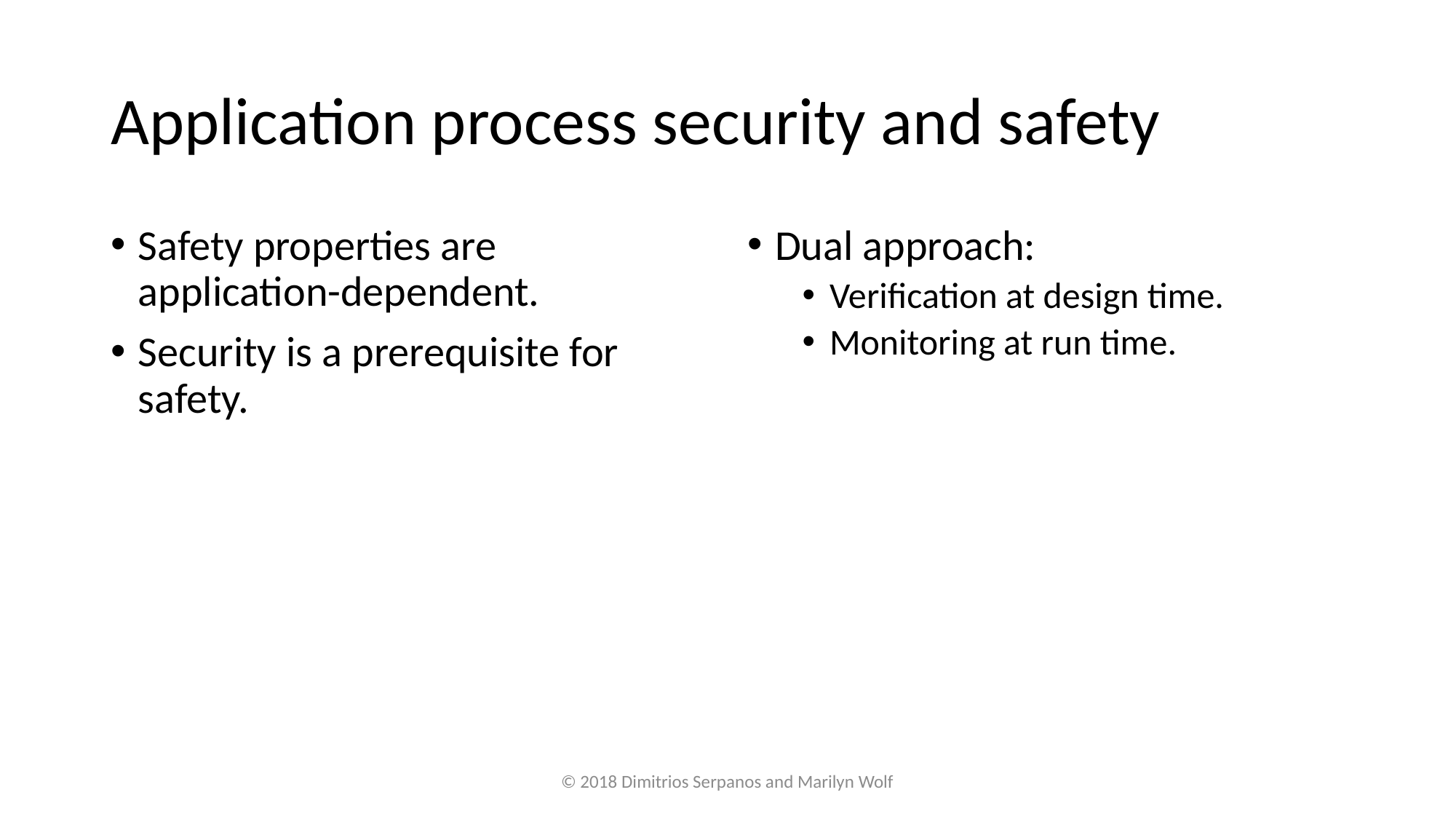

# Application process security and safety
Safety properties are application-dependent.
Security is a prerequisite for safety.
Dual approach:
Verification at design time.
Monitoring at run time.
© 2018 Dimitrios Serpanos and Marilyn Wolf